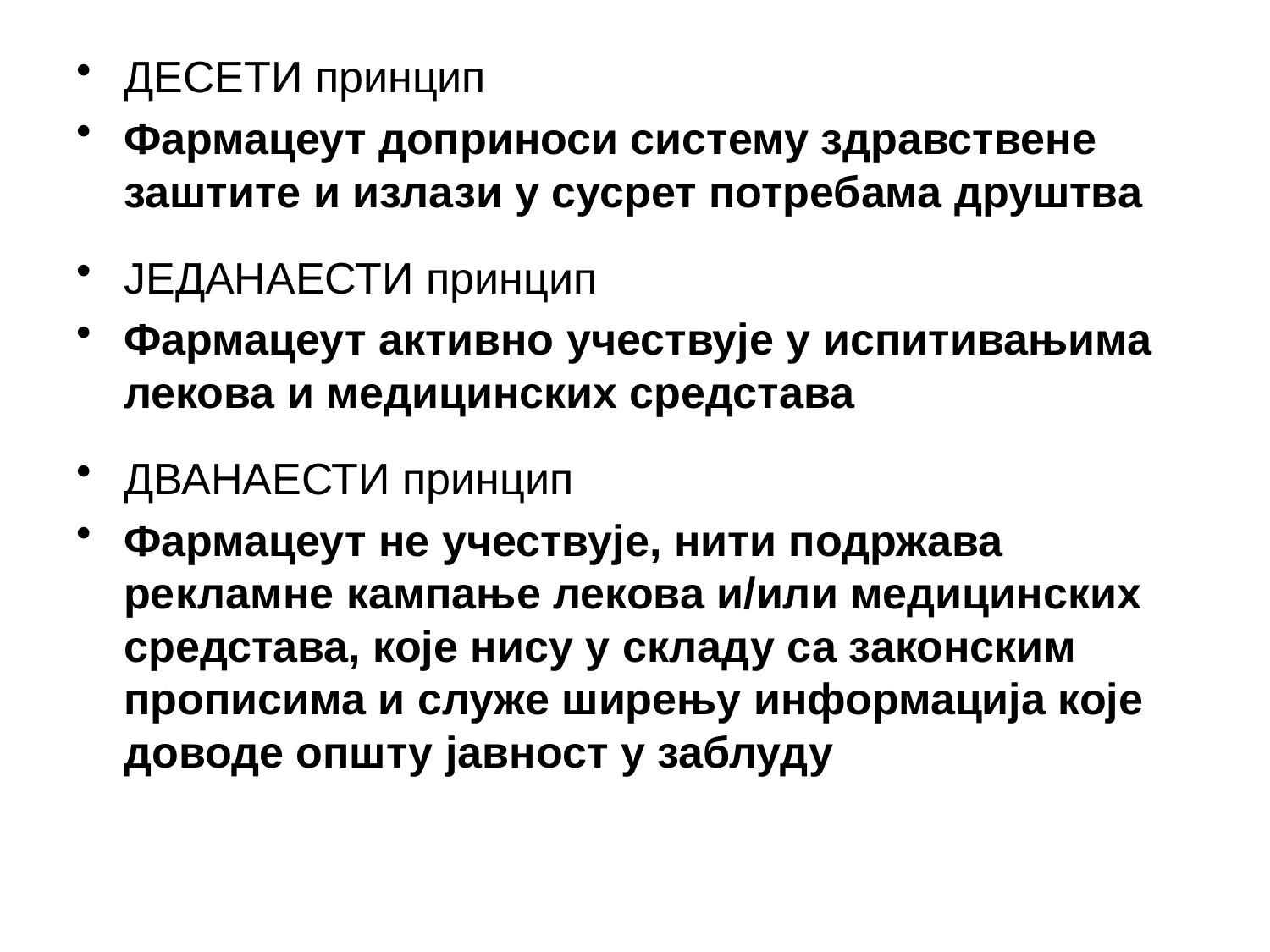

ДЕСЕТИ принцип
Фармацеут доприноси систему здравствене заштите и излази у сусрет потребама друштва

ЈЕДАНАЕСТИ принцип
Фармацеут активно учествује у испитивањима лекова и медицинских средстава

ДВАНАЕСТИ принцип
Фармацеут не учествује, нити подржава рекламне кампање лекова и/или медицинских средстава, које нису у складу са законским прописима и служе ширењу информација које доводе општу јавност у заблуду